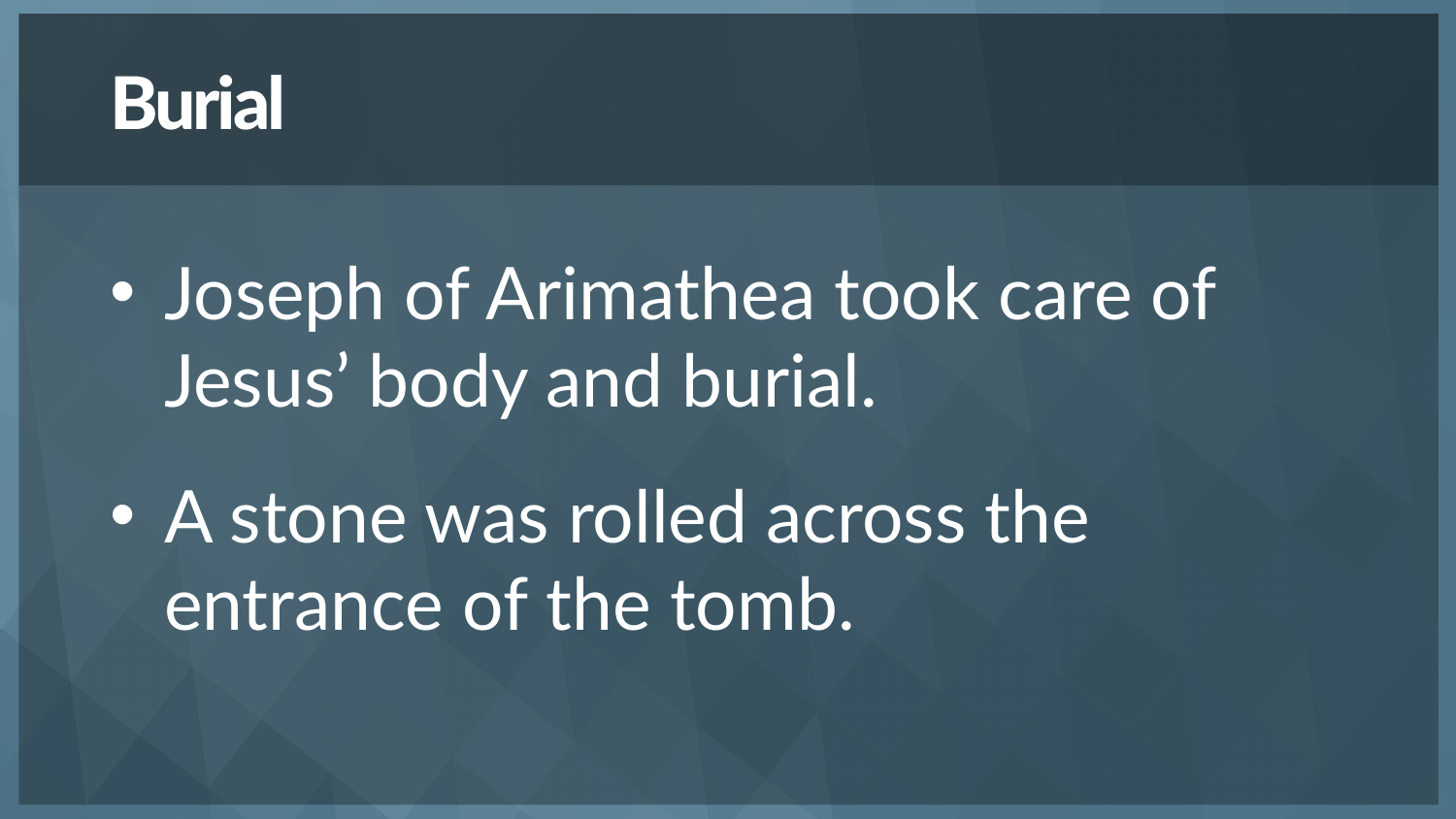

# Burial
Joseph of Arimathea took care of Jesus’ body and burial.
A stone was rolled across the entrance of the tomb.